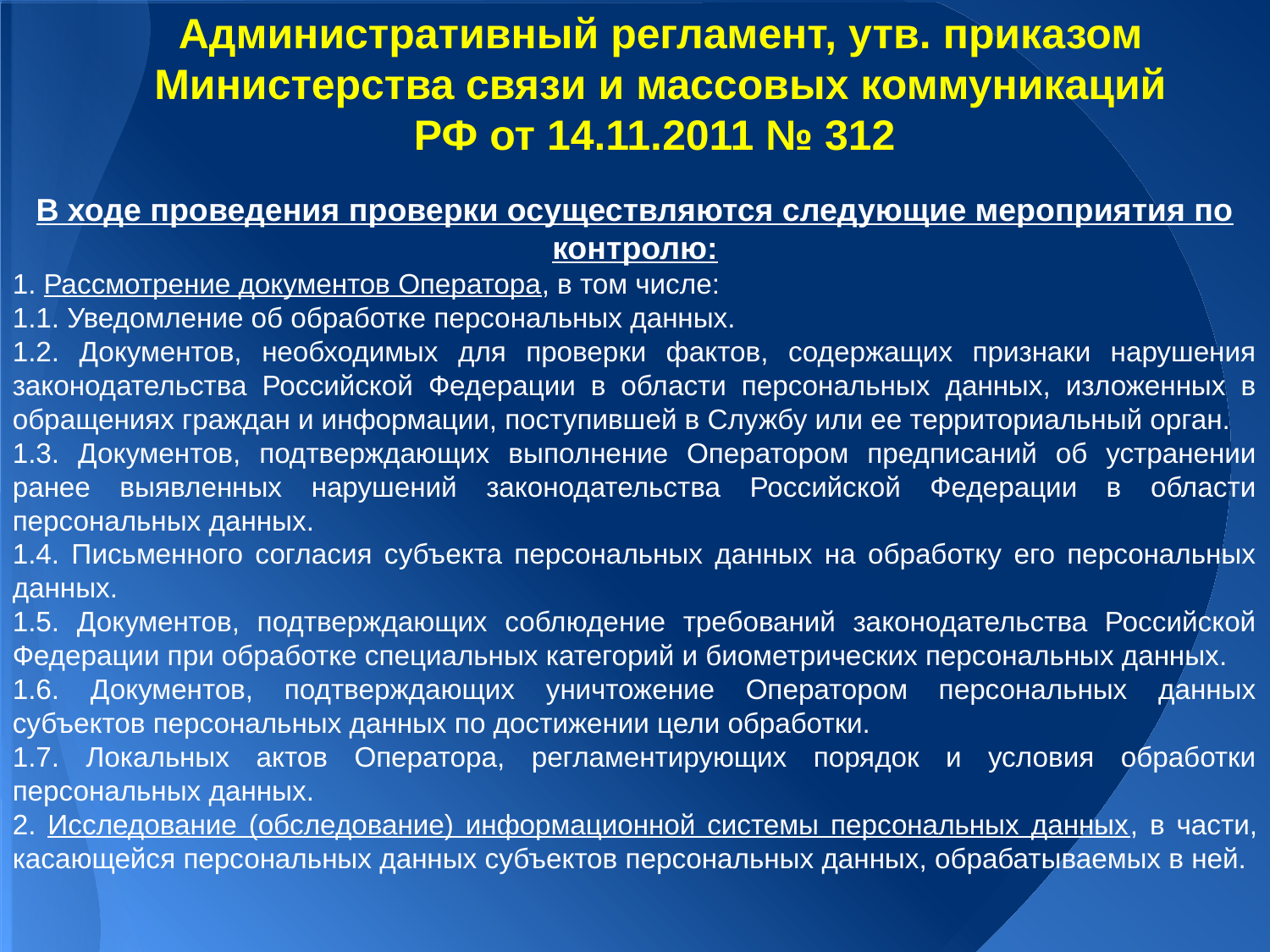

Административный регламент, утв. приказом Министерства связи и массовых коммуникаций РФ от 14.11.2011 № 312
В ходе проведения проверки осуществляются следующие мероприятия по контролю:
1. Рассмотрение документов Оператора, в том числе:
1.1. Уведомление об обработке персональных данных.
1.2. Документов, необходимых для проверки фактов, содержащих признаки нарушения законодательства Российской Федерации в области персональных данных, изложенных в обращениях граждан и информации, поступившей в Службу или ее территориальный орган.
1.3. Документов, подтверждающих выполнение Оператором предписаний об устранении ранее выявленных нарушений законодательства Российской Федерации в области персональных данных.
1.4. Письменного согласия субъекта персональных данных на обработку его персональных данных.
1.5. Документов, подтверждающих соблюдение требований законодательства Российской Федерации при обработке специальных категорий и биометрических персональных данных.
1.6. Документов, подтверждающих уничтожение Оператором персональных данных субъектов персональных данных по достижении цели обработки.
1.7. Локальных актов Оператора, регламентирующих порядок и условия обработки персональных данных.
2. Исследование (обследование) информационной системы персональных данных, в части, касающейся персональных данных субъектов персональных данных, обрабатываемых в ней.